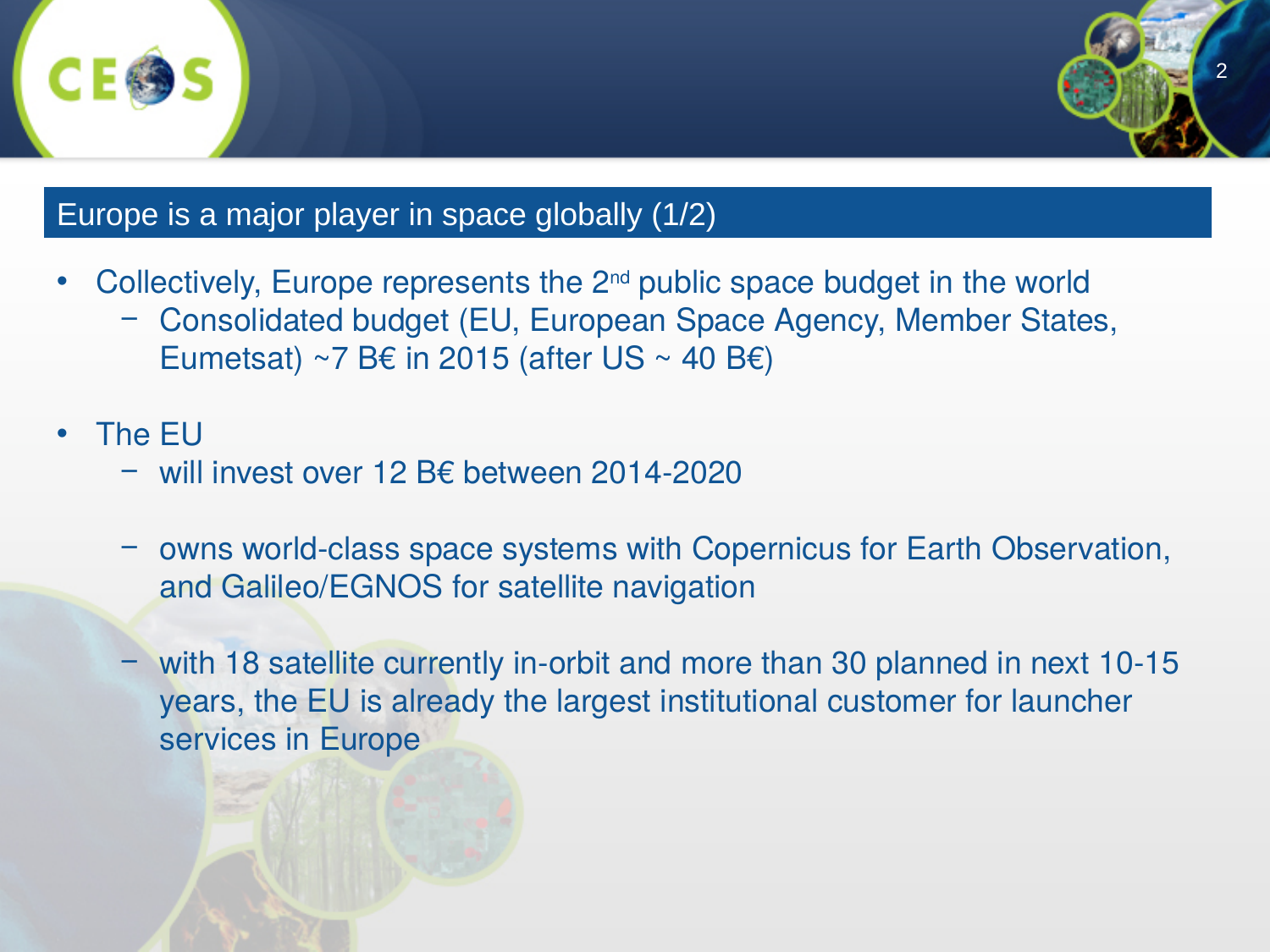

Europe is a major player in space globally (1/2)
Collectively, Europe represents the 2nd public space budget in the world
Consolidated budget (EU, European Space Agency, Member States, Eumetsat) ~7 B€ in 2015 (after US ~ 40 B€)

The EU
will invest over 12 B€ between 2014-2020

owns world-class space systems with Copernicus for Earth Observation, and Galileo/EGNOS for satellite navigation

with 18 satellite currently in-orbit and more than 30 planned in next 10-15 years, the EU is already the largest institutional customer for launcher services in Europe